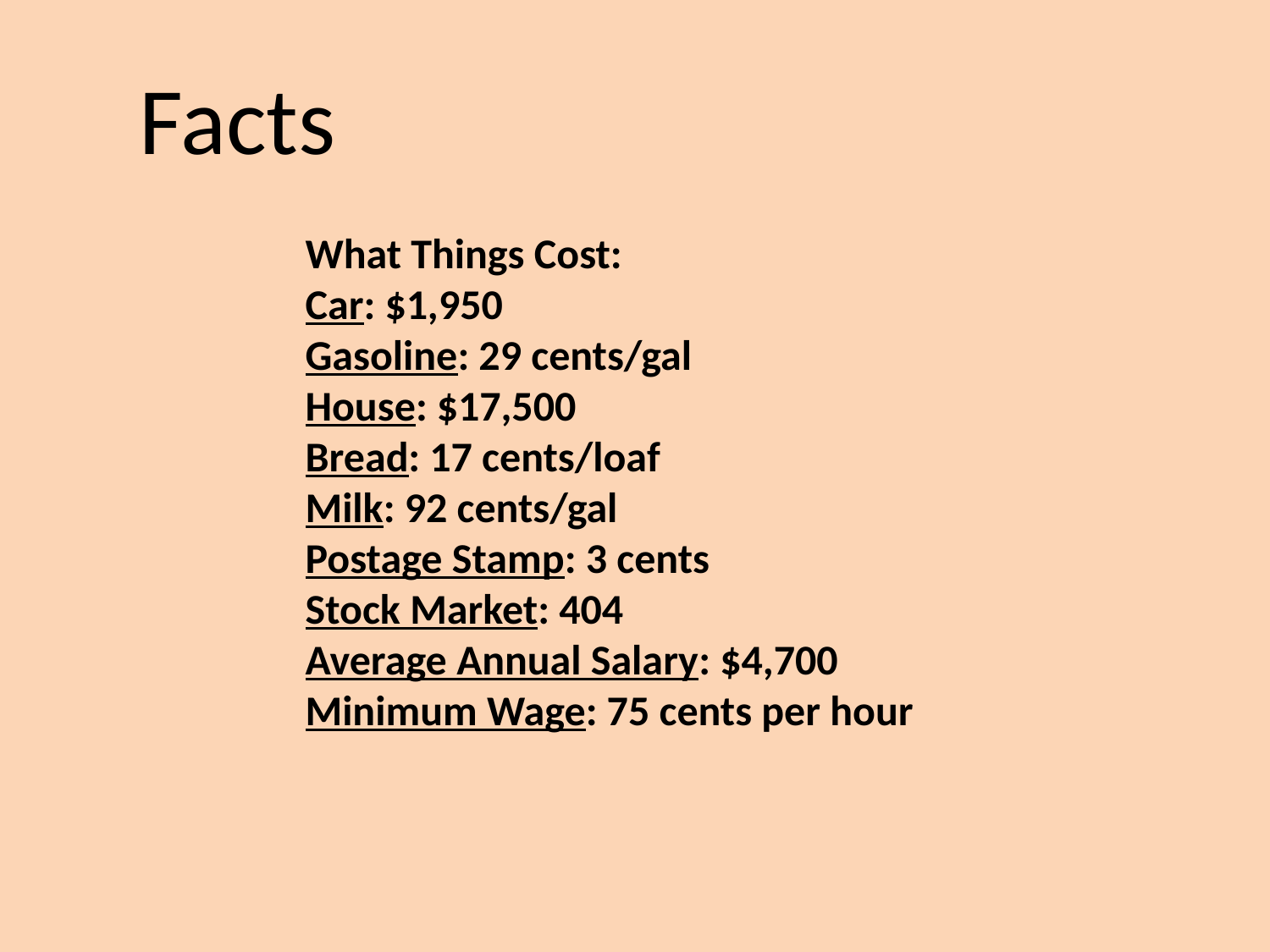

Facts
What Things Cost:
Car: $1,950
Gasoline: 29 cents/gal
House: $17,500
Bread: 17 cents/loaf
Milk: 92 cents/gal
Postage Stamp: 3 cents
Stock Market: 404
Average Annual Salary: $4,700
Minimum Wage: 75 cents per hour